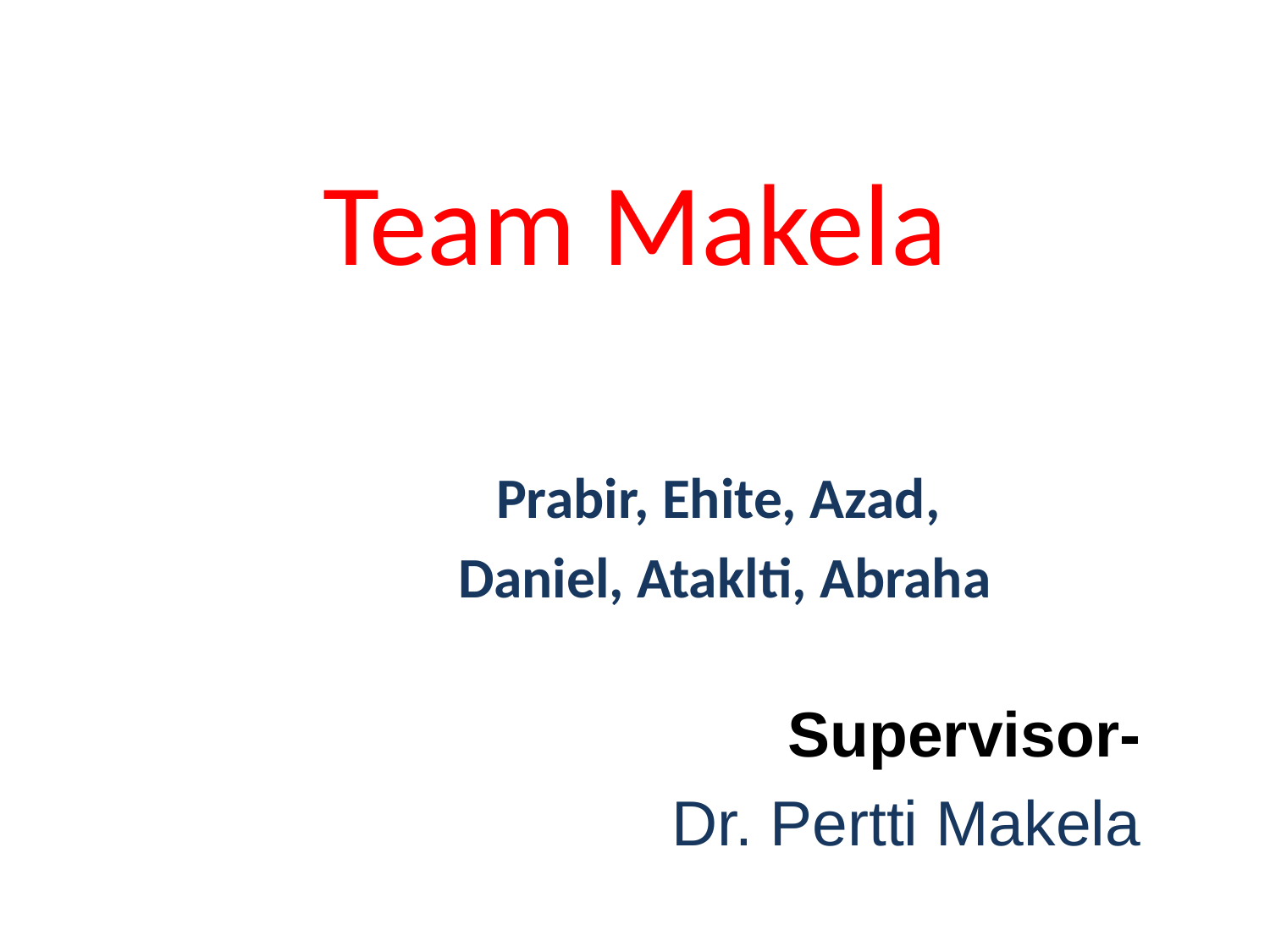

# Team Makela
Prabir, Ehite, Azad,
Daniel, Ataklti, Abraha

Supervisor-
Dr. Pertti Makela